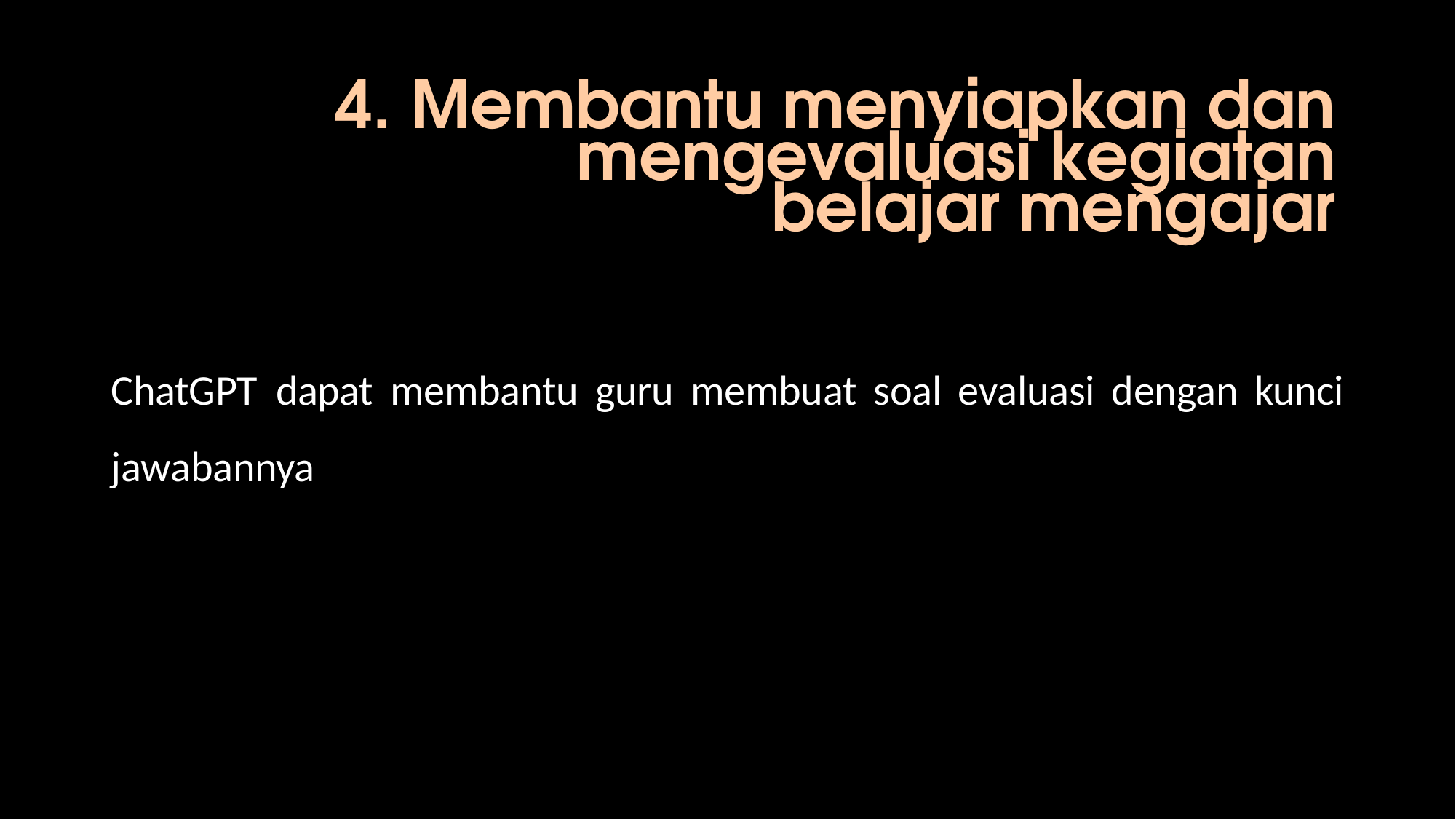

4. Membantu menyiapkan dan mengevaluasi kegiatan belajar mengajar
ChatGPT	dapat	membantu	guru	membuat	soal	evaluasi	dengan	kunci jawabannya